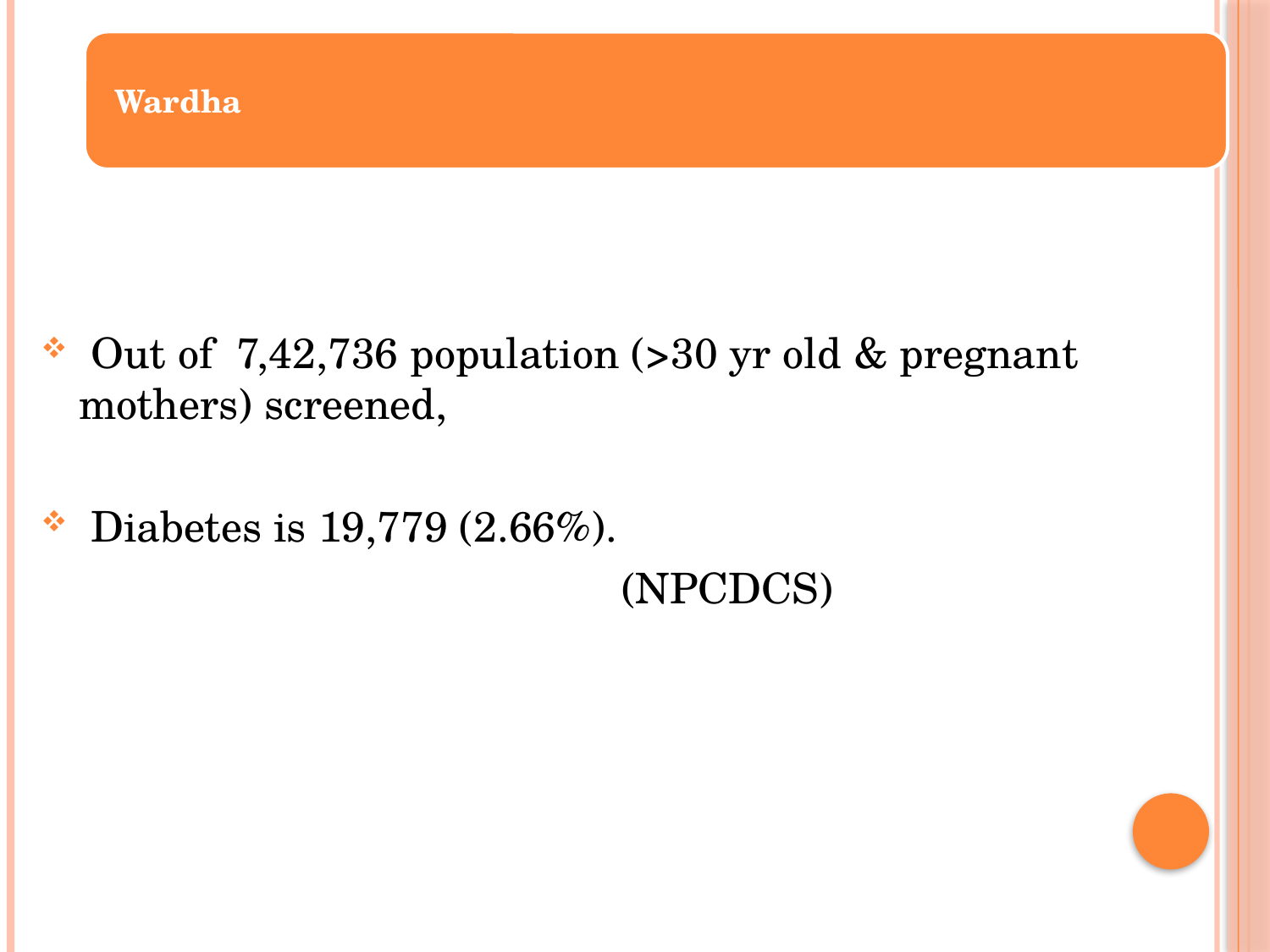

Wardha

 Out of  7,42,736 population (>30 yr old & pregnant mothers) screened,

 Diabetes is 19,779 (2.66%).
                                                 (NPCDCS)